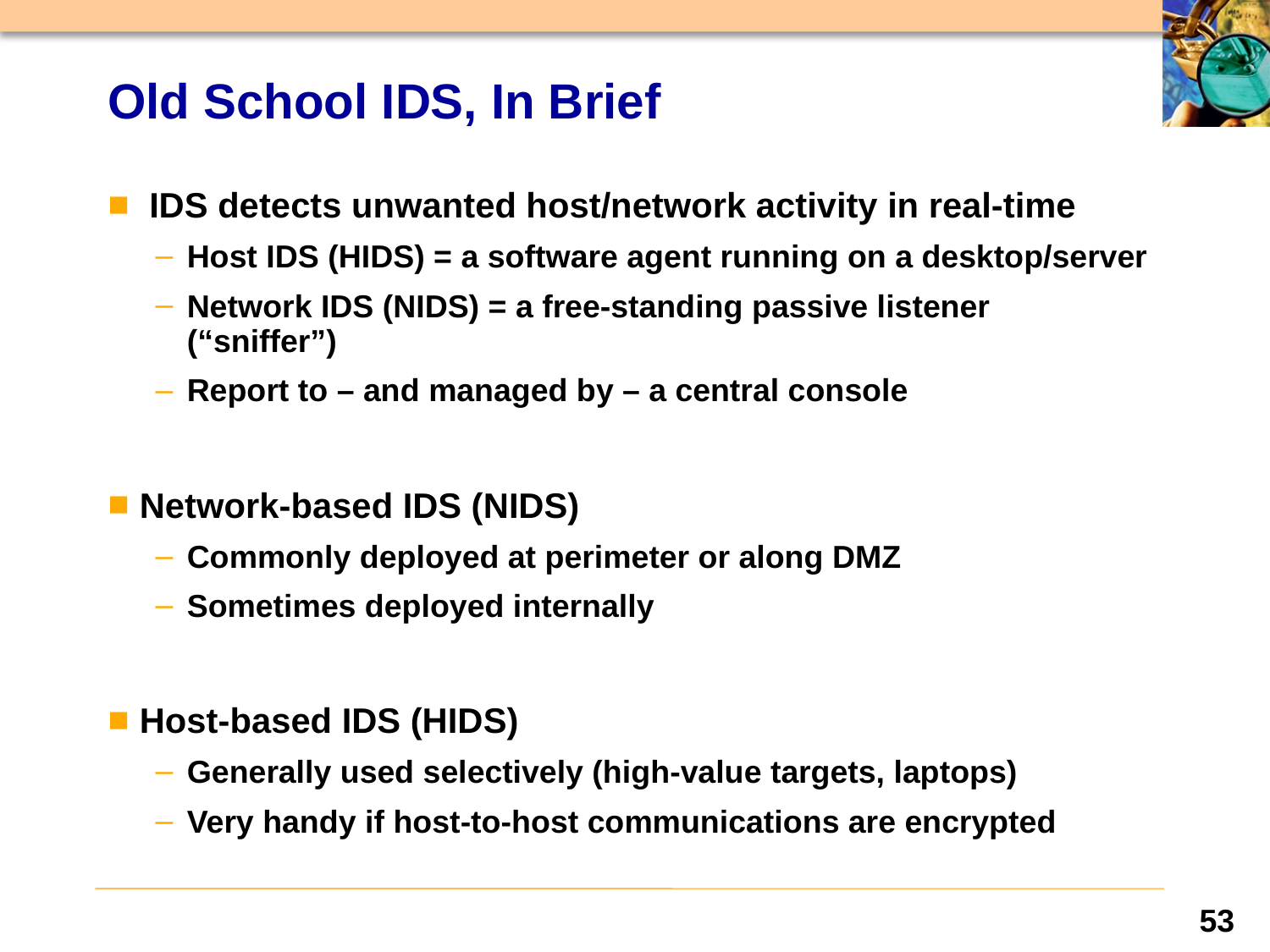

# Old School IDS, In Brief
 IDS detects unwanted host/network activity in real-time
Host IDS (HIDS) = a software agent running on a desktop/server
Network IDS (NIDS) = a free-standing passive listener (“sniffer”)
Report to – and managed by – a central console

Network-based IDS (NIDS)
Commonly deployed at perimeter or along DMZ
Sometimes deployed internally

Host-based IDS (HIDS)
Generally used selectively (high-value targets, laptops)
Very handy if host-to-host communications are encrypted